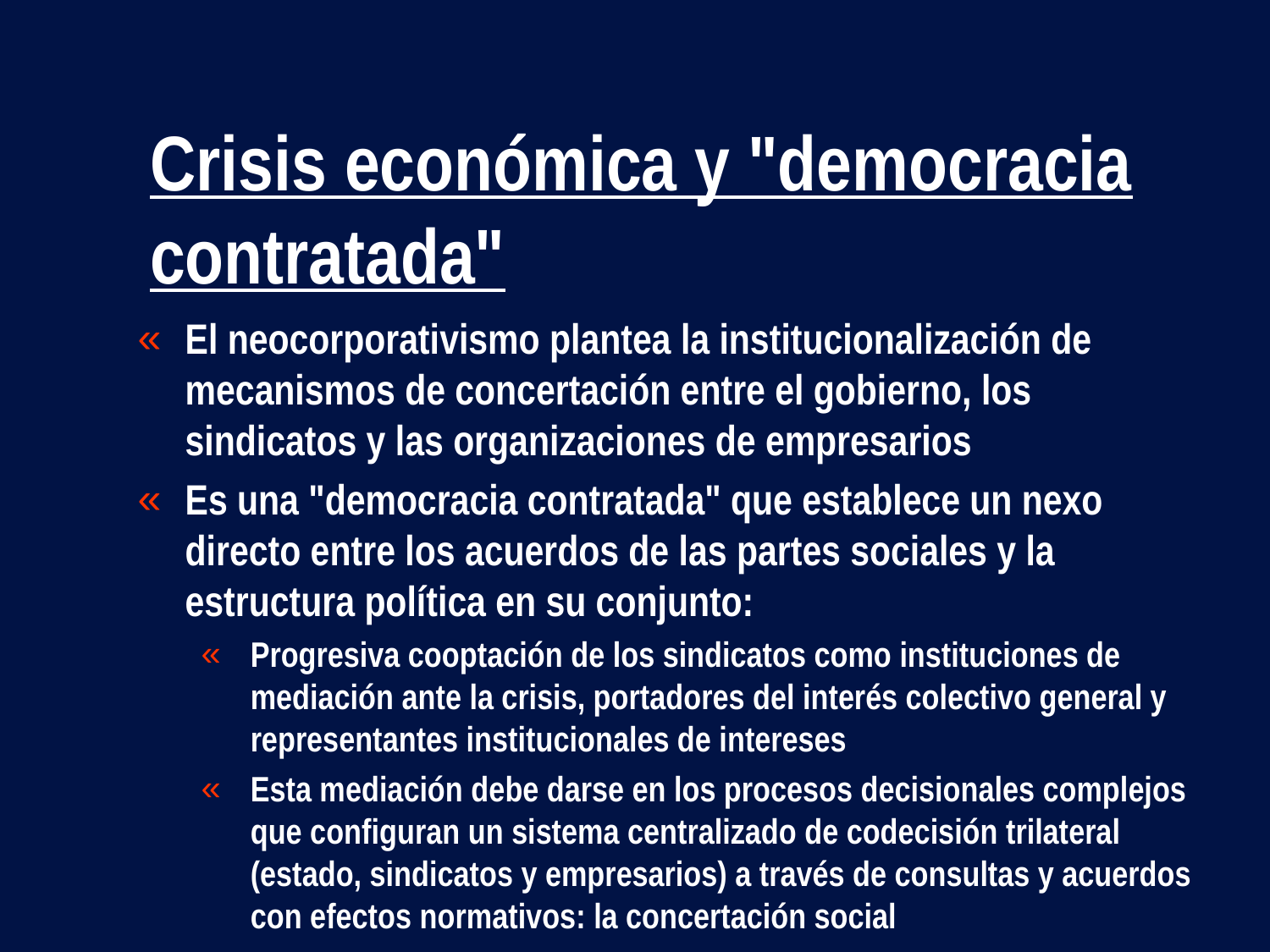

# Crisis económica y "democracia contratada"
El neocorporativismo plantea la institucionalización de mecanismos de concertación entre el gobierno, los sindicatos y las organizaciones de empresarios
Es una "democracia contratada" que establece un nexo directo entre los acuerdos de las partes sociales y la estructura política en su conjunto:
Progresiva cooptación de los sindicatos como instituciones de mediación ante la crisis, portadores del interés colectivo general y representantes institucionales de intereses
Esta mediación debe darse en los procesos decisionales complejos que configuran un sistema centralizado de codecisión trilateral (estado, sindicatos y empresarios) a través de consultas y acuerdos con efectos normativos: la concertación social